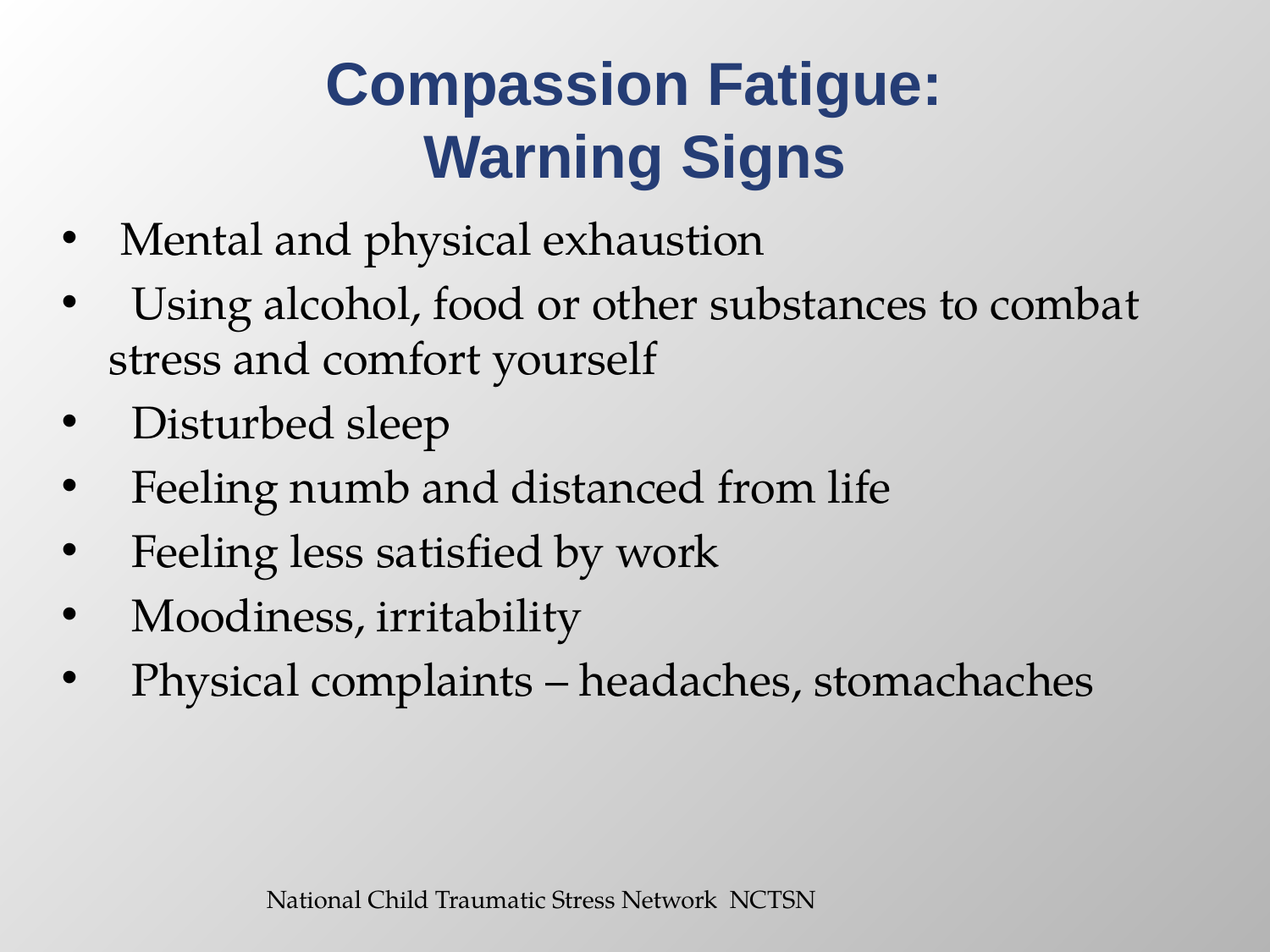

# Compassion Fatigue: Warning Signs
 Mental and physical exhaustion
  Using alcohol, food or other substances to combat stress and comfort yourself
  Disturbed sleep
  Feeling numb and distanced from life
  Feeling less satisfied by work
  Moodiness, irritability
  Physical complaints – headaches, stomachaches
National Child Traumatic Stress Network  NCTSN